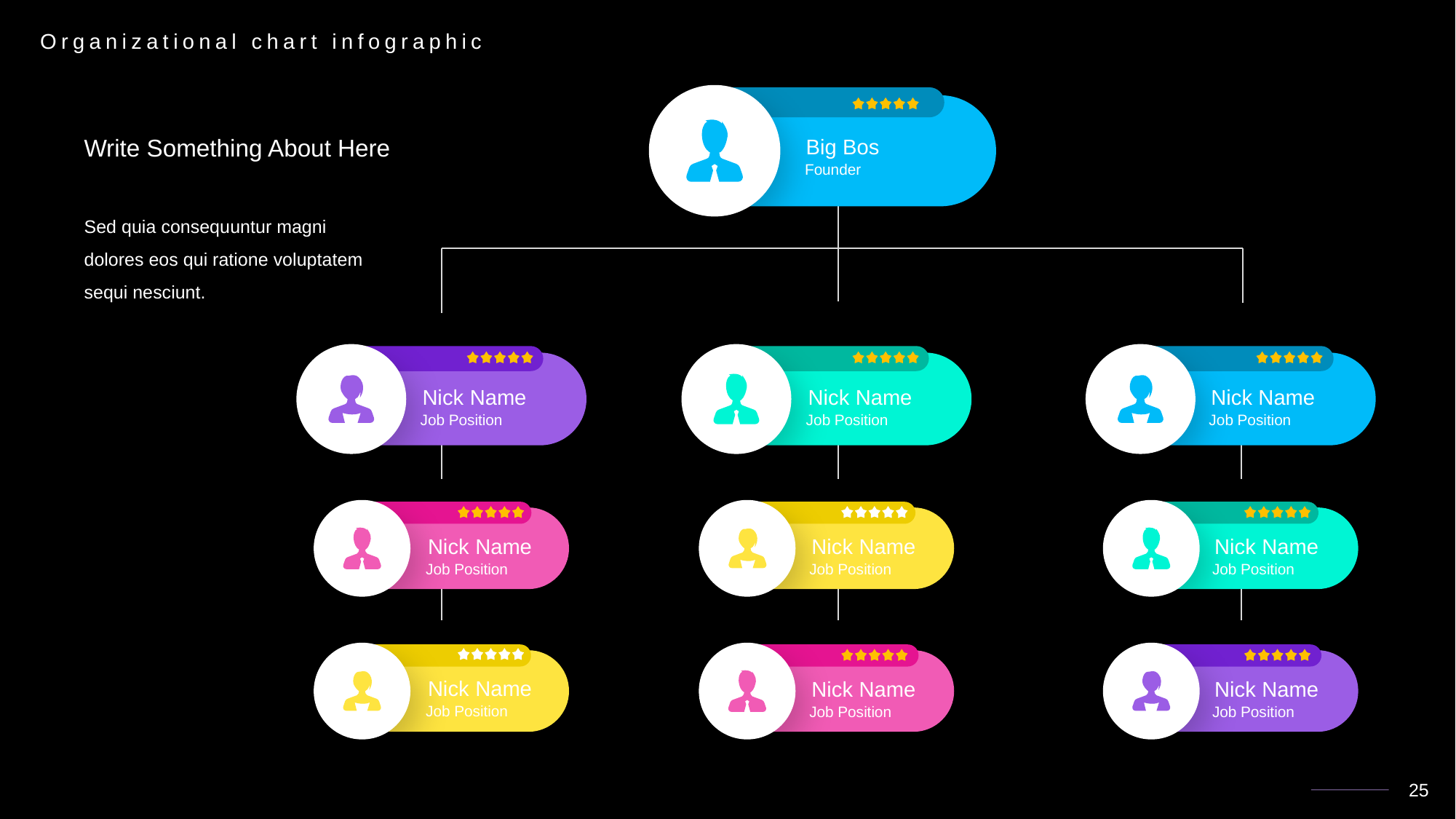

Write Something About Here
Big Bos
Founder

Sed quia consequuntur magni dolores eos qui ratione voluptatem sequi nesciunt.

Nick Name
Nick Name
Nick Name
Job Position
Job Position
Job Position

Nick Name
Nick Name
Nick Name

Job Position
Job Position
Job Position

Nick Name

Nick Name
Nick Name

Job Position
Job Position
Job Position